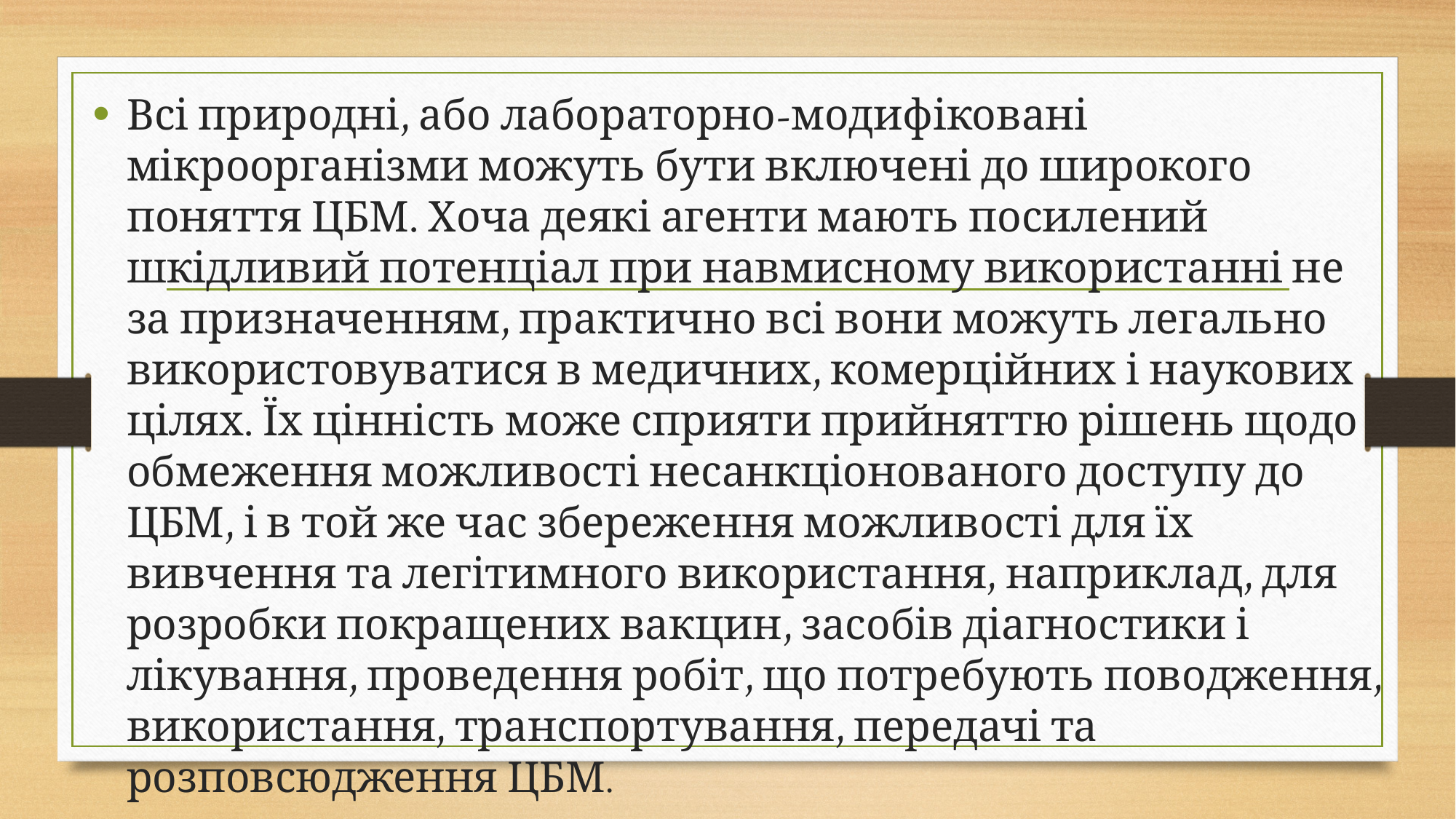

Всі природні, або лабораторно-модифіковані мікроорганізми можуть бути включені до широкого поняття ЦБМ. Хоча деякі агенти мають посилений шкідливий потенціал при навмисному використанні не за призначенням, практично всі вони можуть легально використовуватися в медичних, комерційних і наукових цілях. Їх цінність може сприяти прийняттю рішень щодо обмеження можливості несанкціонованого доступу до ЦБМ, і в той же час збереження можливості для їх вивчення та легітимного використання, наприклад, для розробки покращених вакцин, засобів діагностики і лікування, проведення робіт, що потребують поводження, використання, транспортування, передачі та розповсюдження ЦБМ.